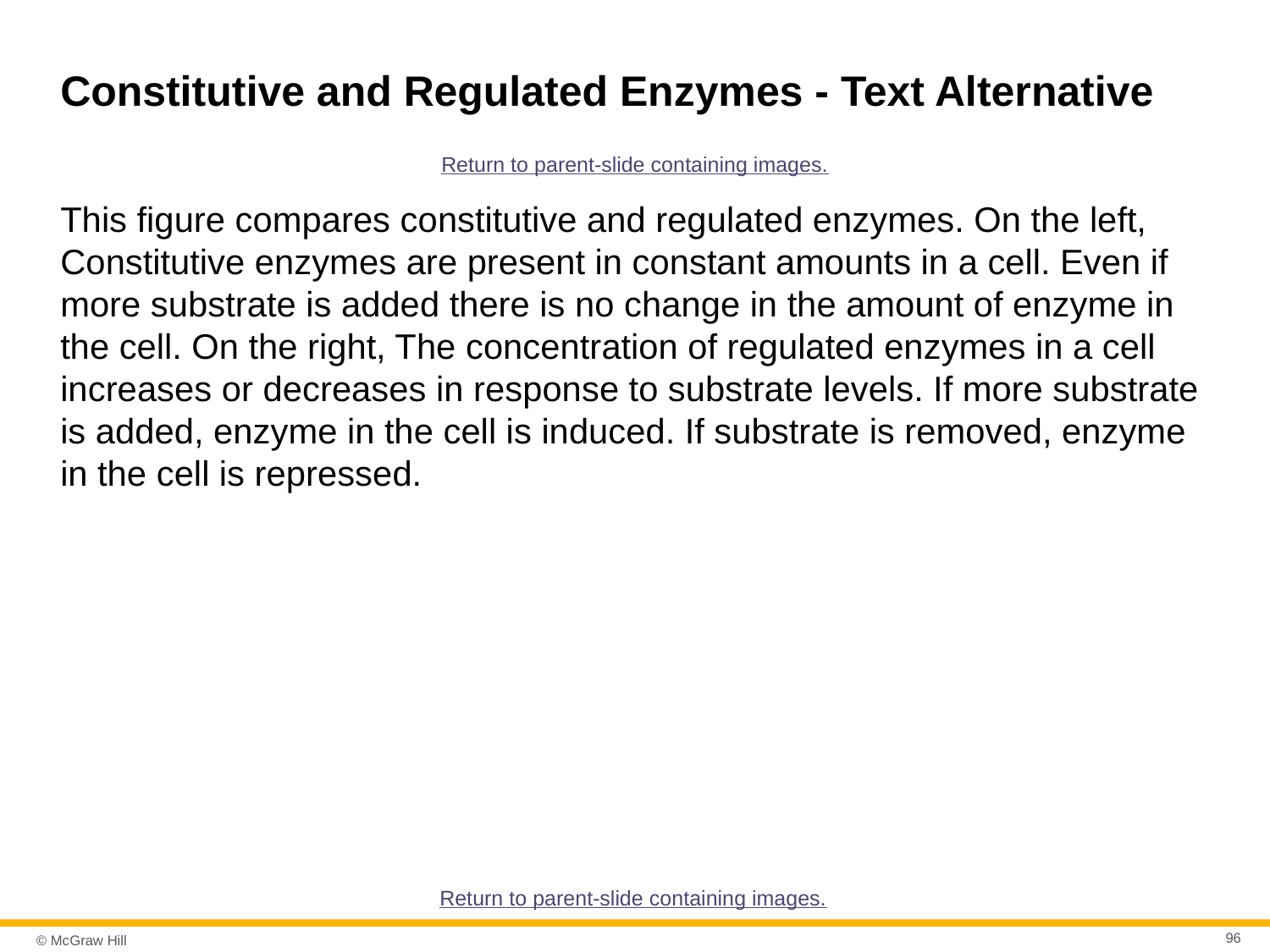

# Constitutive and Regulated Enzymes - Text Alternative
Return to parent-slide containing images.
This figure compares constitutive and regulated enzymes. On the left, Constitutive enzymes are present in constant amounts in a cell. Even if more substrate is added there is no change in the amount of enzyme in the cell. On the right, The concentration of regulated enzymes in a cell increases or decreases in response to substrate levels. If more substrate is added, enzyme in the cell is induced. If substrate is removed, enzyme in the cell is repressed.
Return to parent-slide containing images.